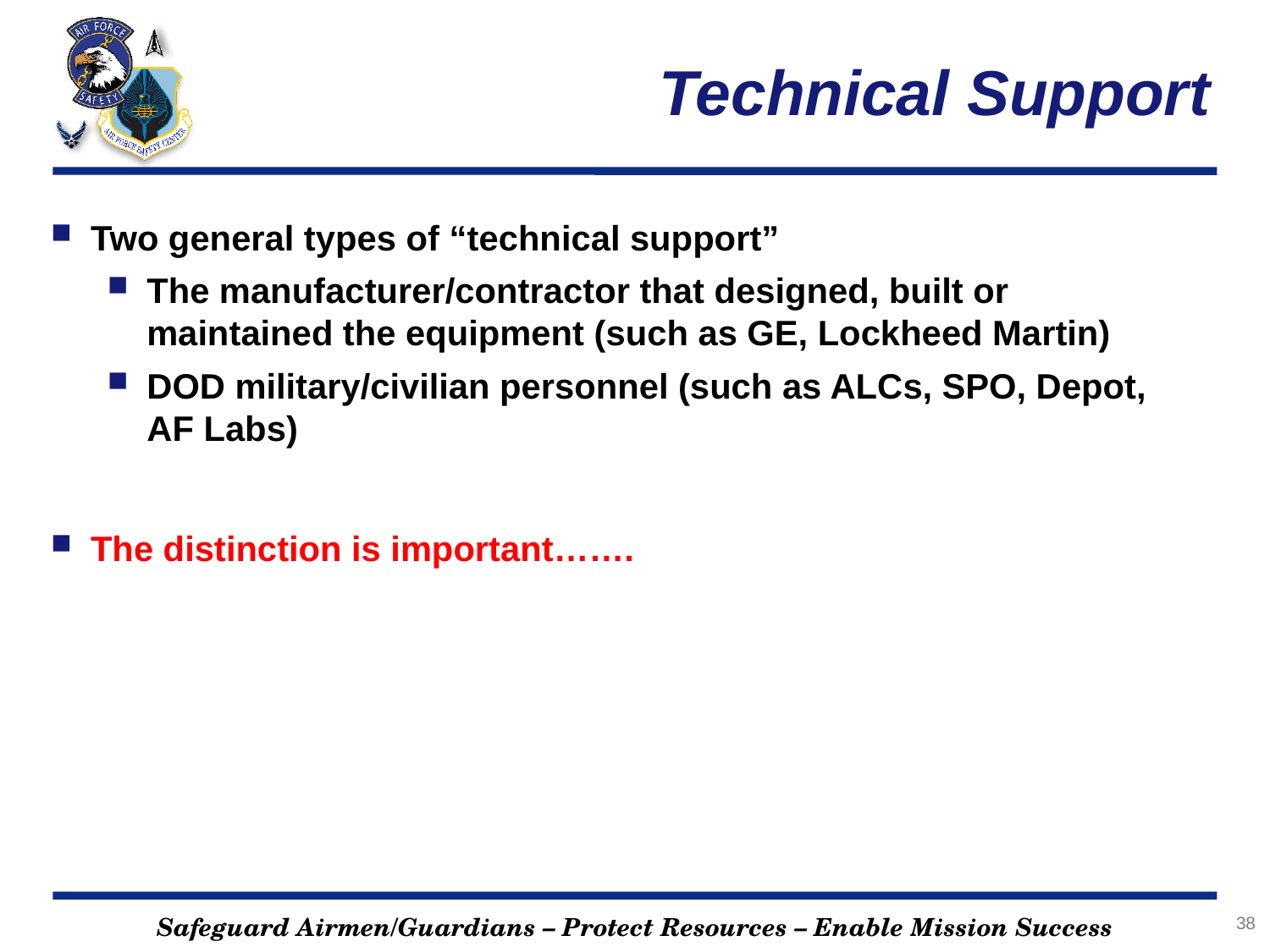

# Technical Support
Two general types of “technical support”
The manufacturer/contractor that designed, built or maintained the equipment (such as GE, Lockheed Martin)
DOD military/civilian personnel (such as ALCs, SPO, Depot, AF Labs)

The distinction is important…….

38